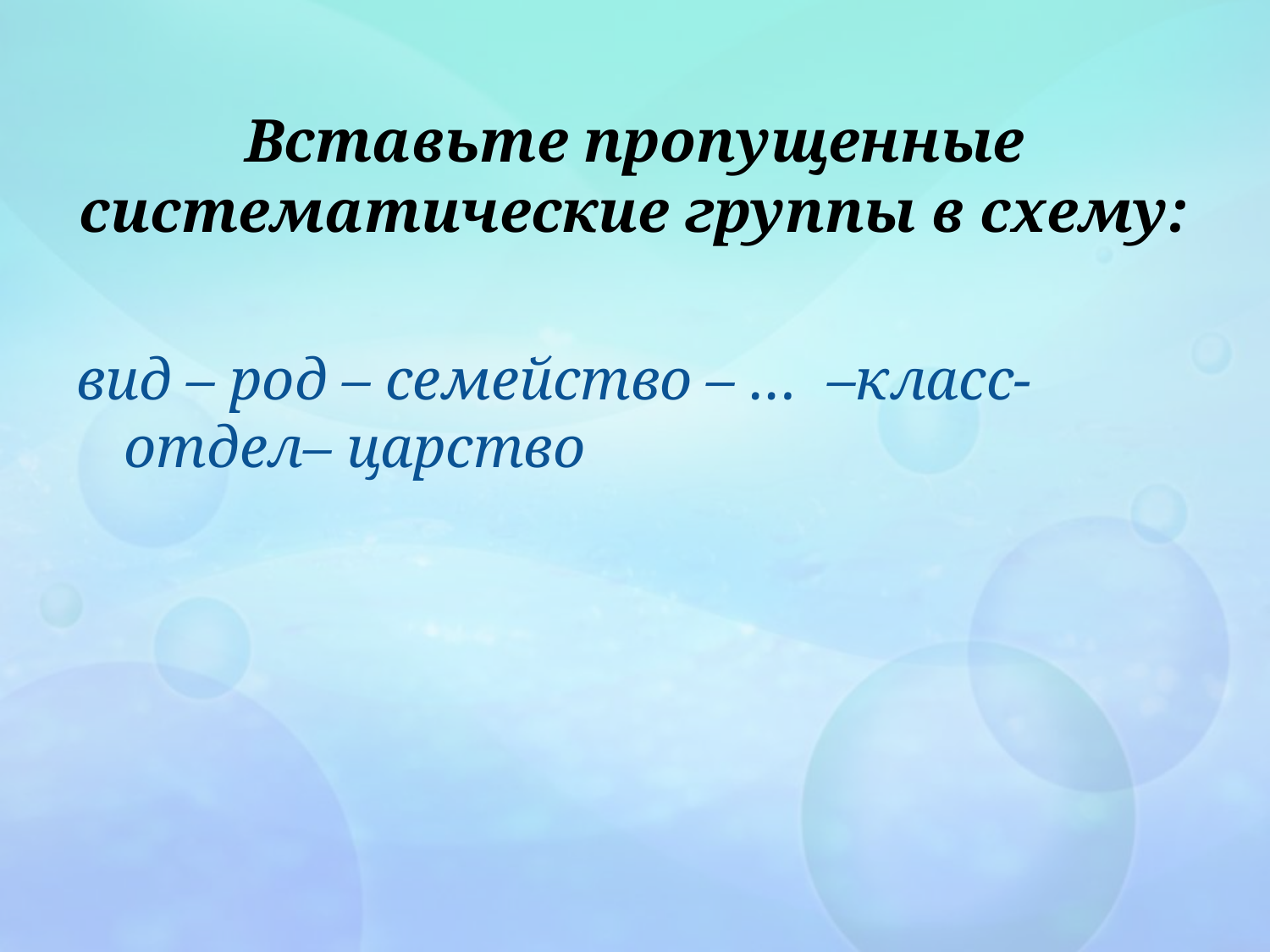

# Вставьте пропущенные систематические группы в схему:
вид – род – семейство – …  –класс- отдел– царство